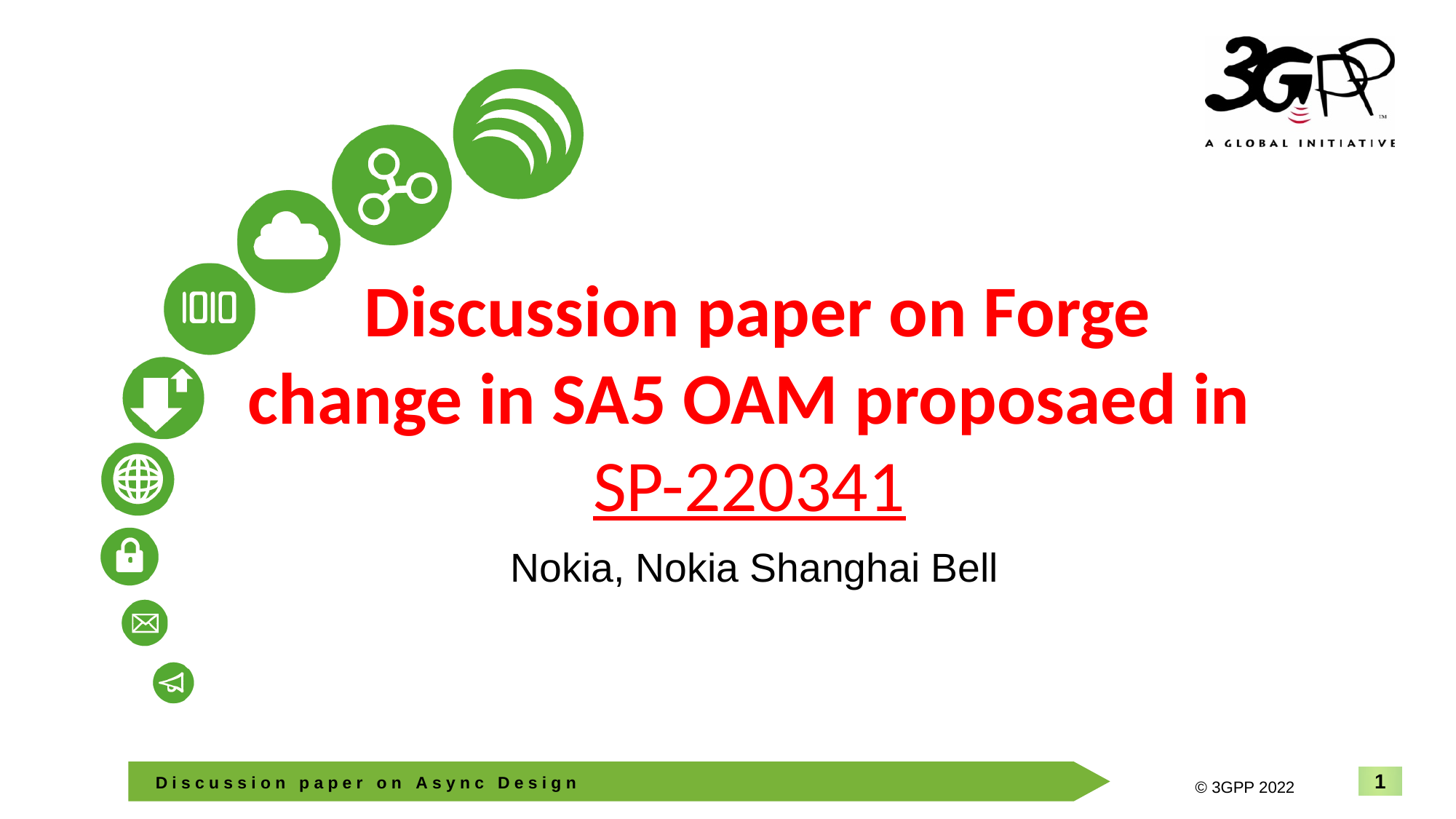

# Discussion paper on Forge change in SA5 OAM proposaed in SP-220341
Nokia, Nokia Shanghai Bell